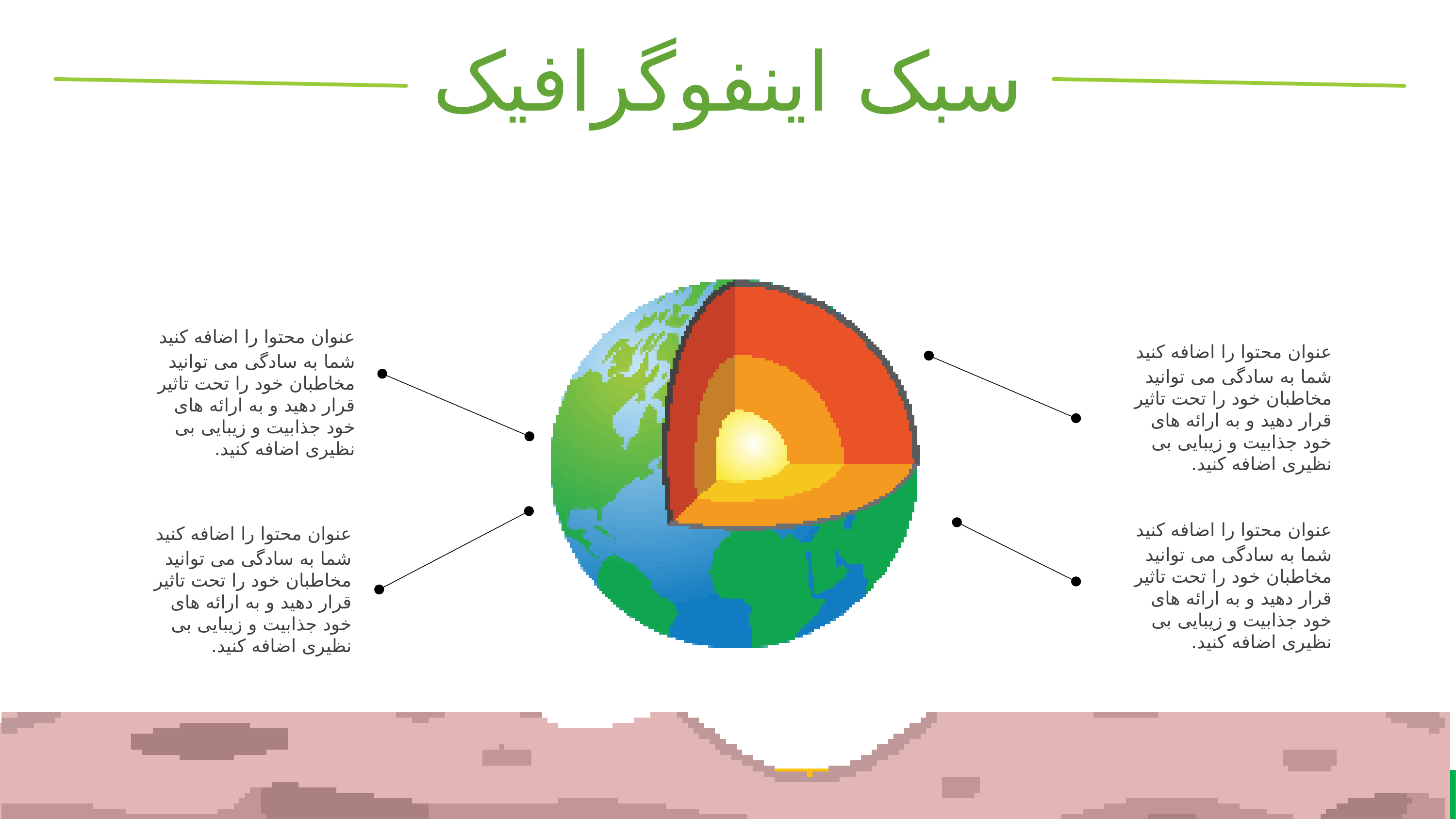

سبک اینفوگرافیک

عنوان محتوا را اضافه کنید
عنوان محتوا را اضافه کنید
شما به سادگی می توانید مخاطبان خود را تحت تاثیر قرار دهید و به ارائه های خود جذابیت و زیبایی بی نظیری اضافه کنید.
شما به سادگی می توانید مخاطبان خود را تحت تاثیر قرار دهید و به ارائه های خود جذابیت و زیبایی بی نظیری اضافه کنید.

عنوان محتوا را اضافه کنید
عنوان محتوا را اضافه کنید
شما به سادگی می توانید مخاطبان خود را تحت تاثیر قرار دهید و به ارائه های خود جذابیت و زیبایی بی نظیری اضافه کنید.
شما به سادگی می توانید مخاطبان خود را تحت تاثیر قرار دهید و به ارائه های خود جذابیت و زیبایی بی نظیری اضافه کنید.